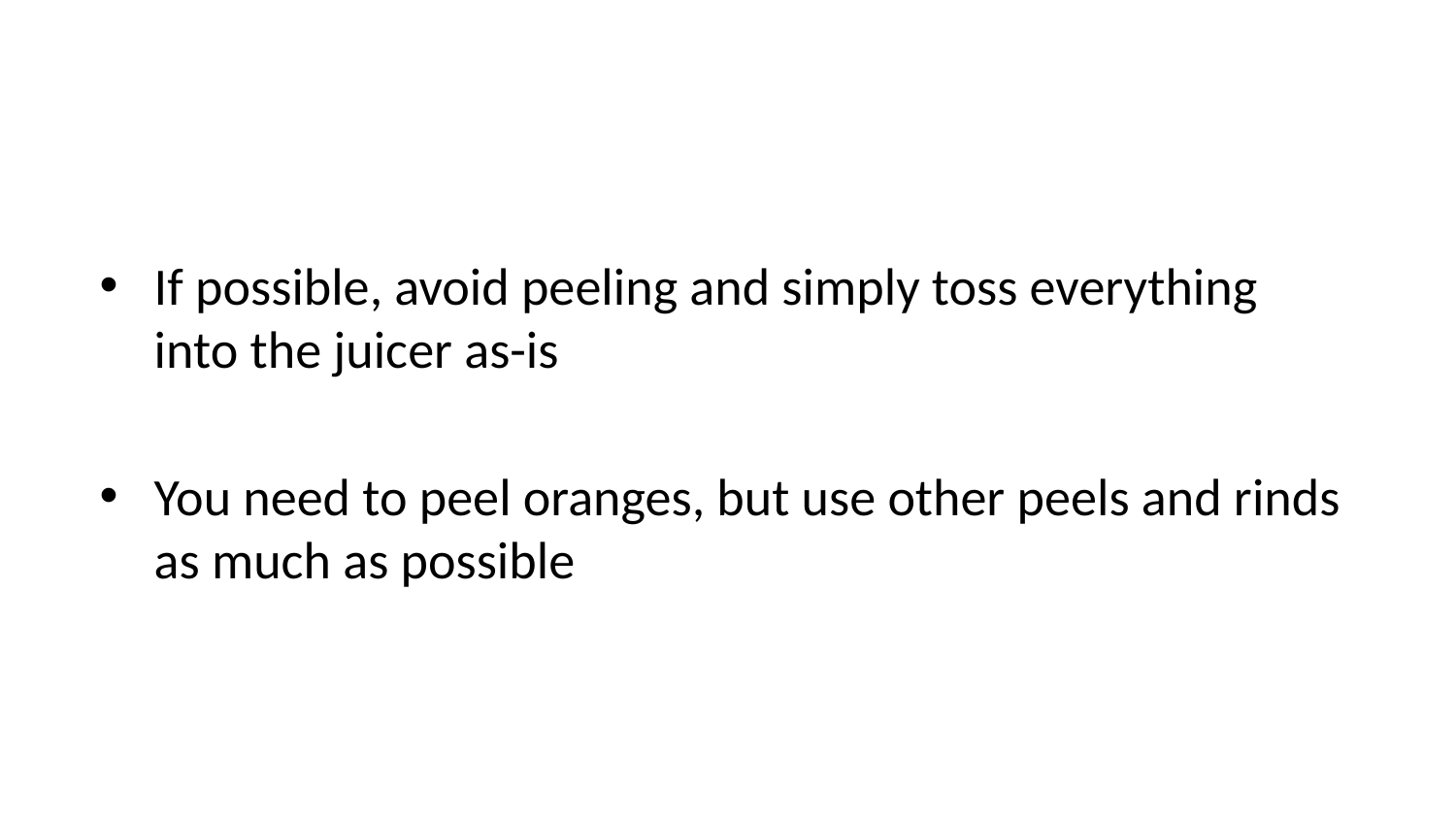

If possible, avoid peeling and simply toss everything into the juicer as-is

You need to peel oranges, but use other peels and rinds as much as possible